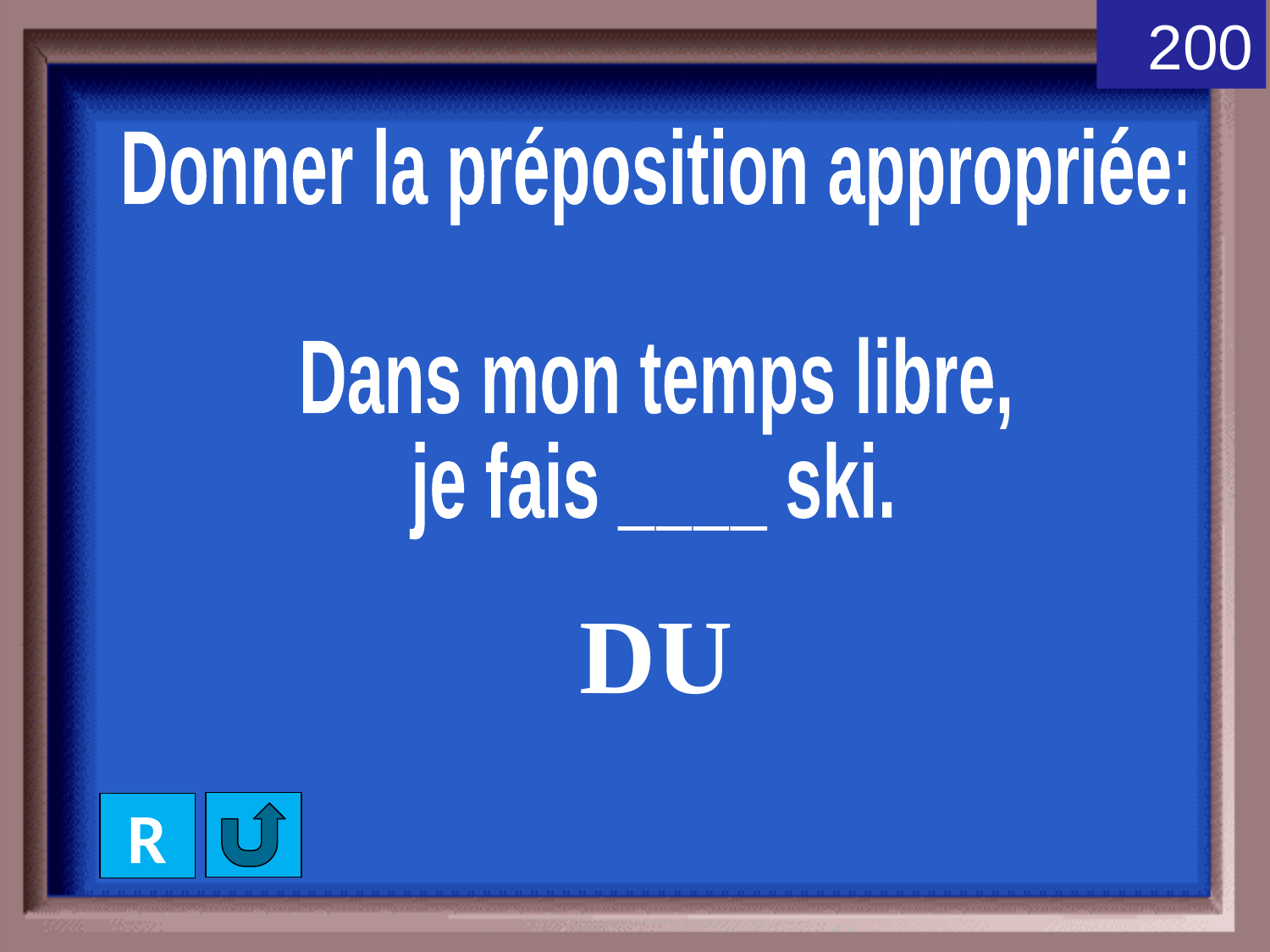

200
Donner la préposition appropriée:

Dans mon temps libre,
je fais ____ ski.
DU

R